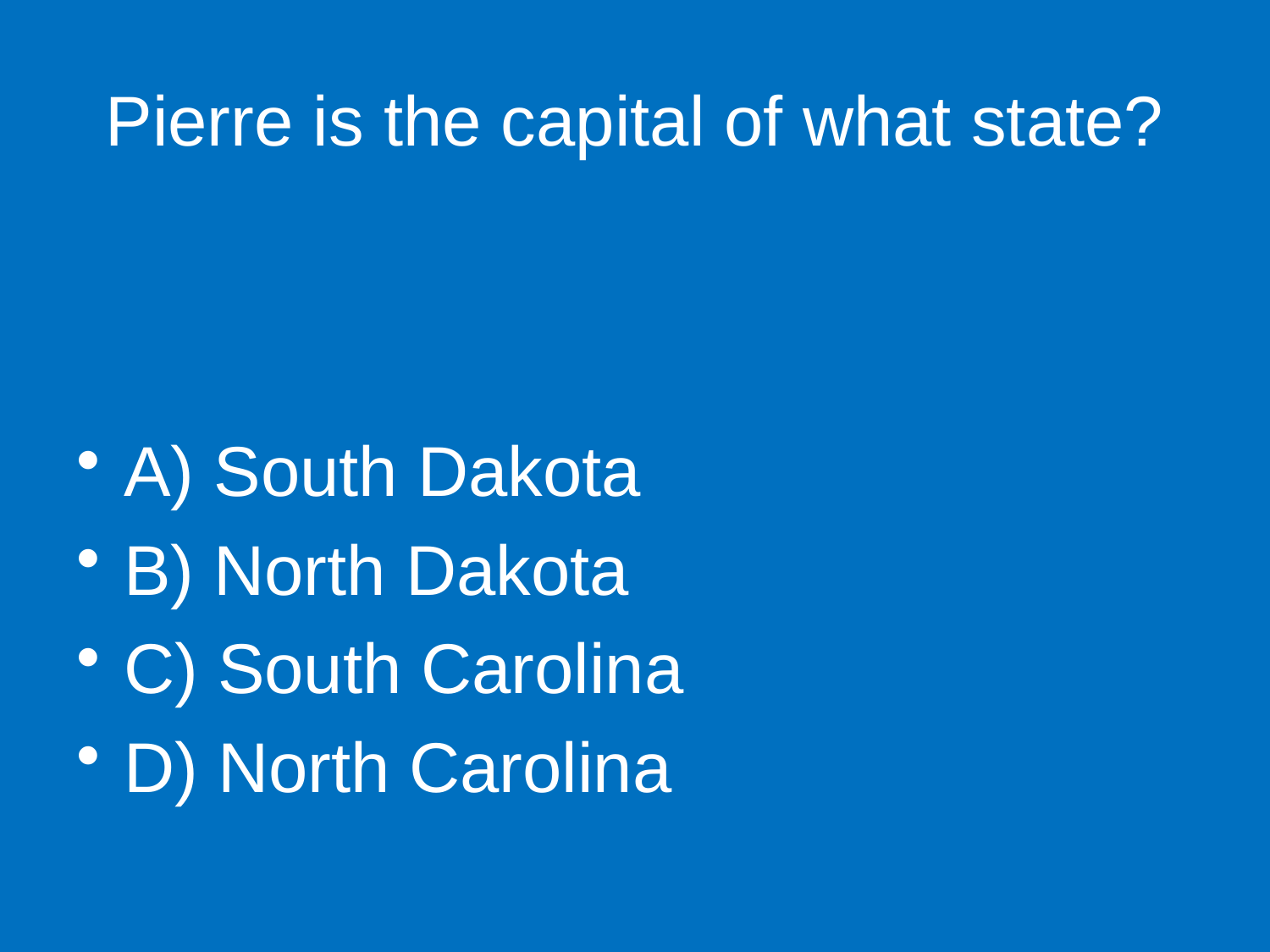

# Pierre is the capital of what state?

A) South Dakota
B) North Dakota
C) South Carolina
D) North Carolina